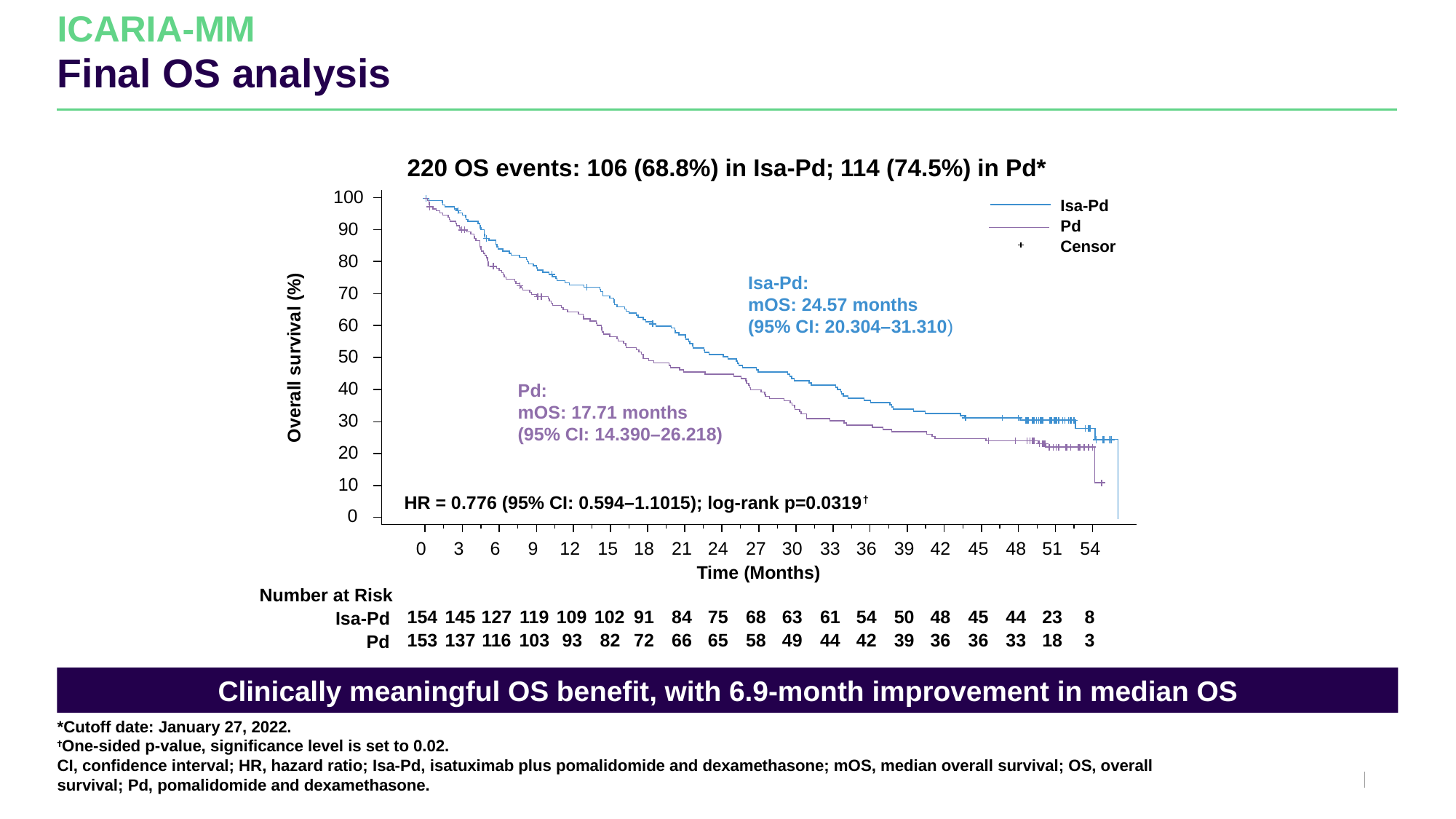

ICARIA-MM
# Final OS analysis
220 OS events: 106 (68.8%) in Isa-Pd; 114 (74.5%) in Pd*
100
Isa-Pd
Pd
Censor

90
80
Isa-Pd:
mOS: 24.57 months
(95% CI: 20.304–31.310)
70
60
50
Overall survival (%)
40
Pd:
mOS: 17.71 months
(95% CI: 14.390–26.218)
30
20
10
HR = 0.776 (95% CI: 0.594–1.1015); log-rank p=0.0319†
  0
0
3
6
9
12
15
18
21
24
27
30
33
36
39
42
45
48
51
54
Time (Months)
Number at Risk
154
145
127
119
109
102
91
84
75
68
63
61
54
50
48
45
44
23
8
Isa-Pd
153
137
116
103
93
82
72
66
65
58
49
44
42
39
36
36
33
18
3
Pd
Clinically meaningful OS benefit, with 6.9-month improvement in median OS
*Cutoff date: January 27, 2022.
†One-sided p-value, significance level is set to 0.02.
CI, confidence interval; HR, hazard ratio; Isa-Pd, isatuximab plus pomalidomide and dexamethasone; mOS, median overall survival; OS, overall survival; Pd, pomalidomide and dexamethasone.